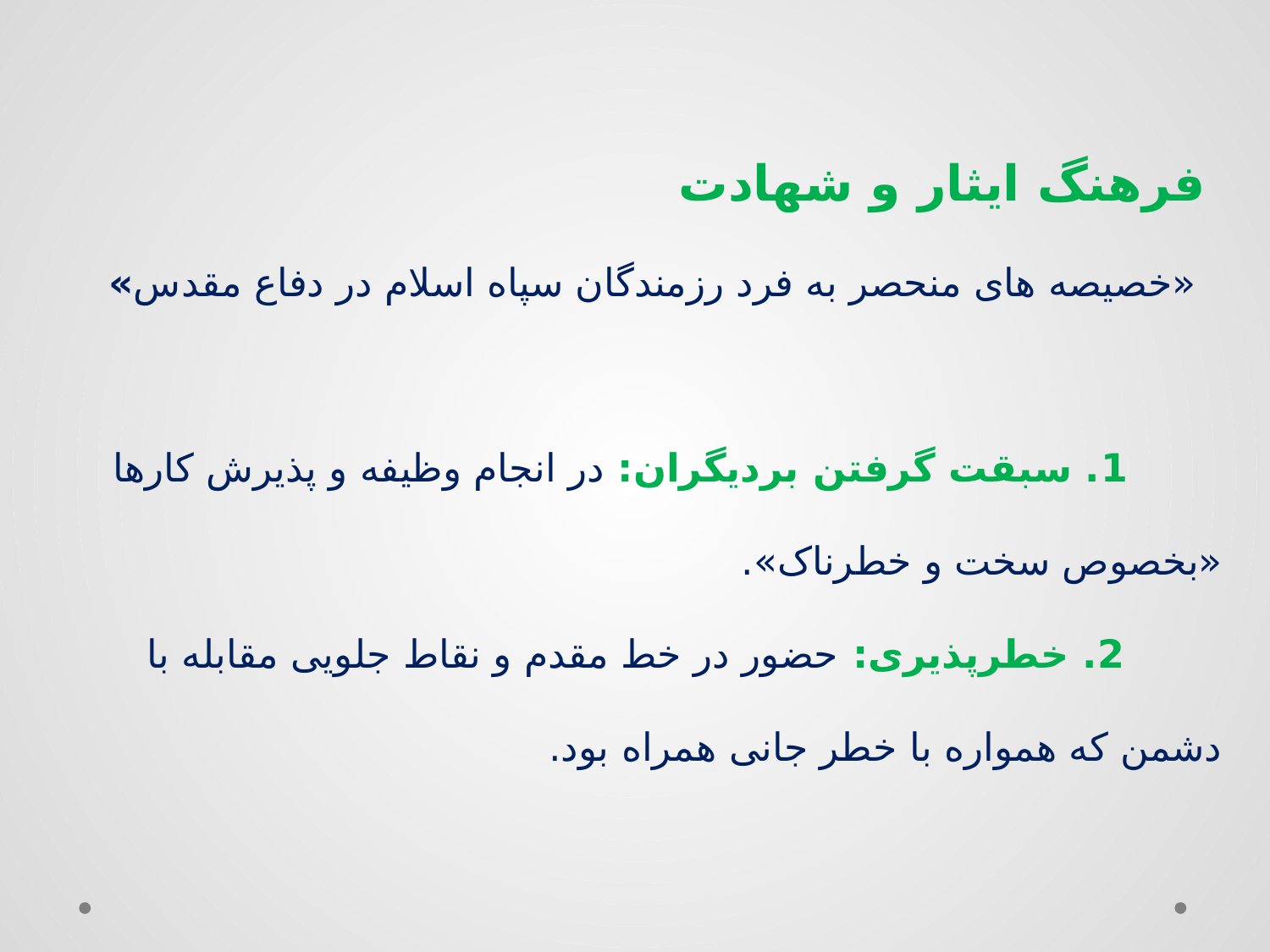

فرهنگ ایثار و شهادت
  «خصیصه های منحصر به فرد رزمندگان سپاه اسلام در دفاع مقدس»
       1. سبقت گرفتن بردیگران: در انجام وظیفه و پذیرش کارها
«بخصوص سخت و خطرناک».
        2. خطرپذیری: حضور در خط مقدم و نقاط جلویی مقابله با دشمن که همواره با خطر جانی همراه بود.